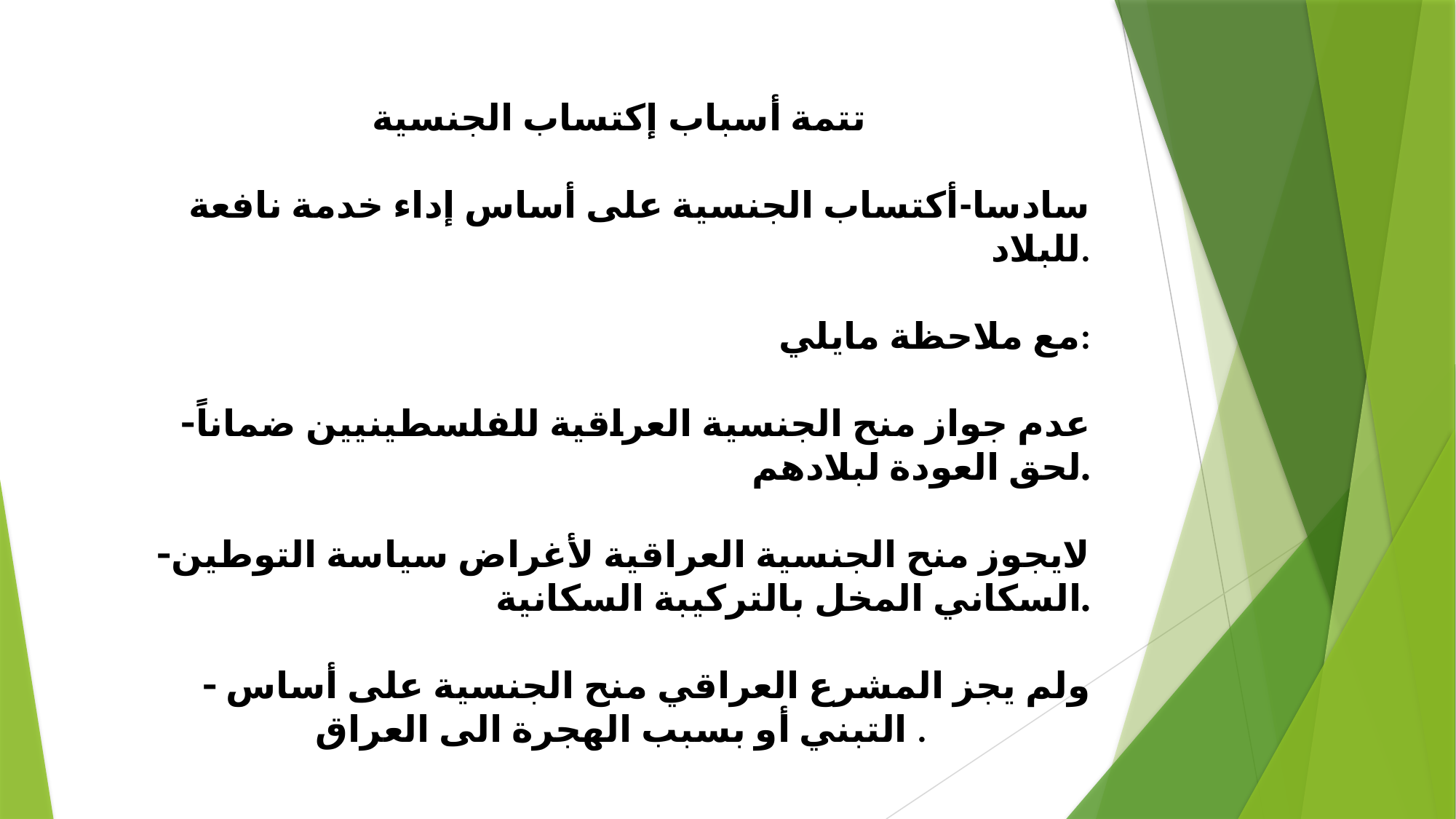

تتمة أسباب إكتساب الجنسية

سادسا-أكتساب الجنسية على أساس إداء خدمة نافعة للبلاد.

مع ملاحظة مايلي:

-عدم جواز منح الجنسية العراقية للفلسطينيين ضماناً لحق العودة لبلادهم.

-لايجوز منح الجنسية العراقية لأغراض سياسة التوطين السكاني المخل بالتركيبة السكانية.

- ولم يجز المشرع العراقي منح الجنسية على أساس التبني أو بسبب الهجرة الى العراق .